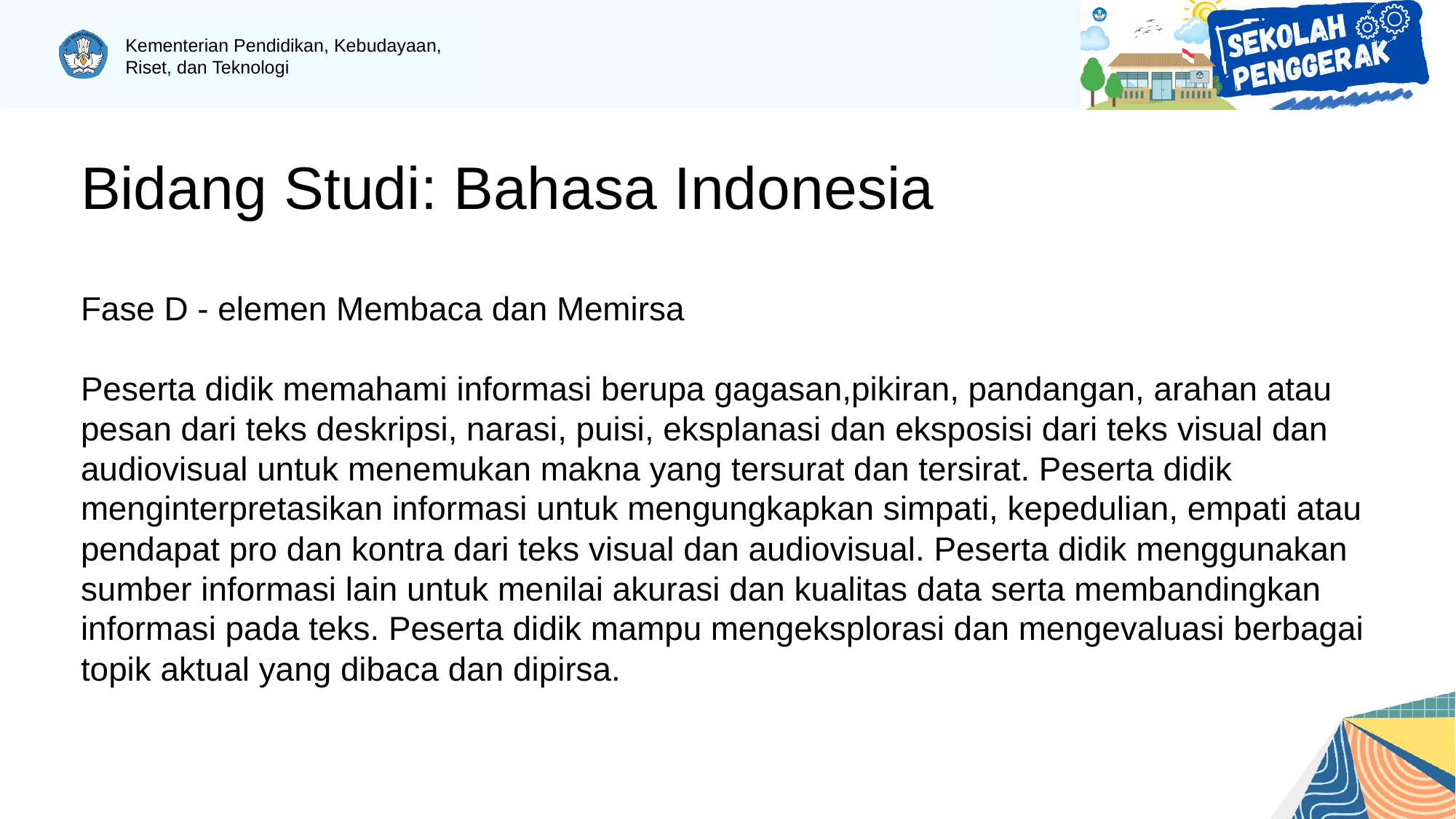

# Bidang Studi: Bahasa Indonesia
Fase D - elemen Membaca dan Memirsa

Peserta didik memahami informasi berupa gagasan,pikiran, pandangan, arahan atau pesan dari teks deskripsi, narasi, puisi, eksplanasi dan eksposisi dari teks visual dan audiovisual untuk menemukan makna yang tersurat dan tersirat. Peserta didik menginterpretasikan informasi untuk mengungkapkan simpati, kepedulian, empati atau pendapat pro dan kontra dari teks visual dan audiovisual. Peserta didik menggunakan sumber informasi lain untuk menilai akurasi dan kualitas data serta membandingkan informasi pada teks. Peserta didik mampu mengeksplorasi dan mengevaluasi berbagai topik aktual yang dibaca dan dipirsa.